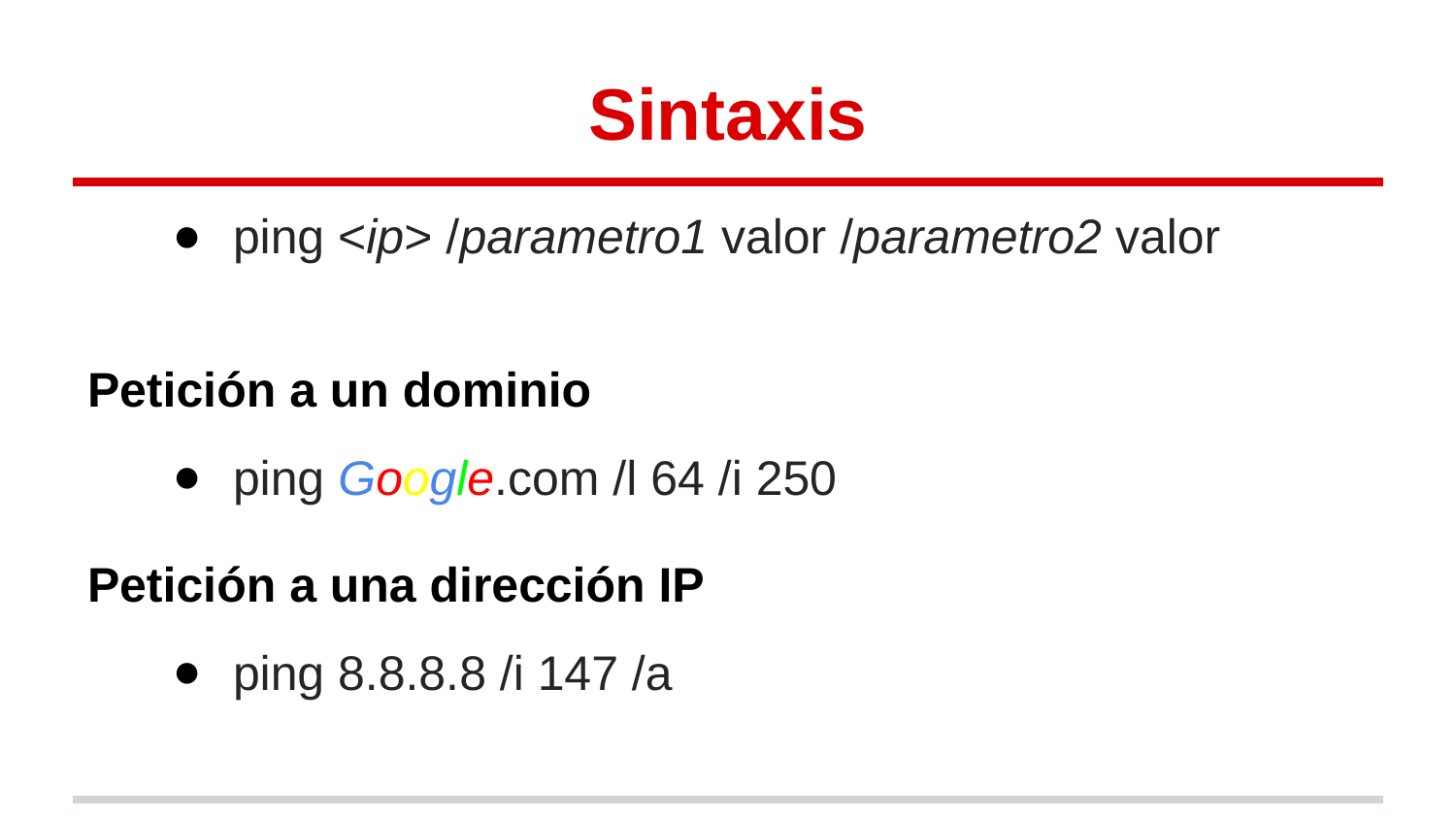

# Sintaxis
ping <ip> /parametro1 valor /parametro2 valor

Petición a un dominio
ping Google.com /l 64 /i 250
Petición a una dirección IP
ping 8.8.8.8 /i 147 /a